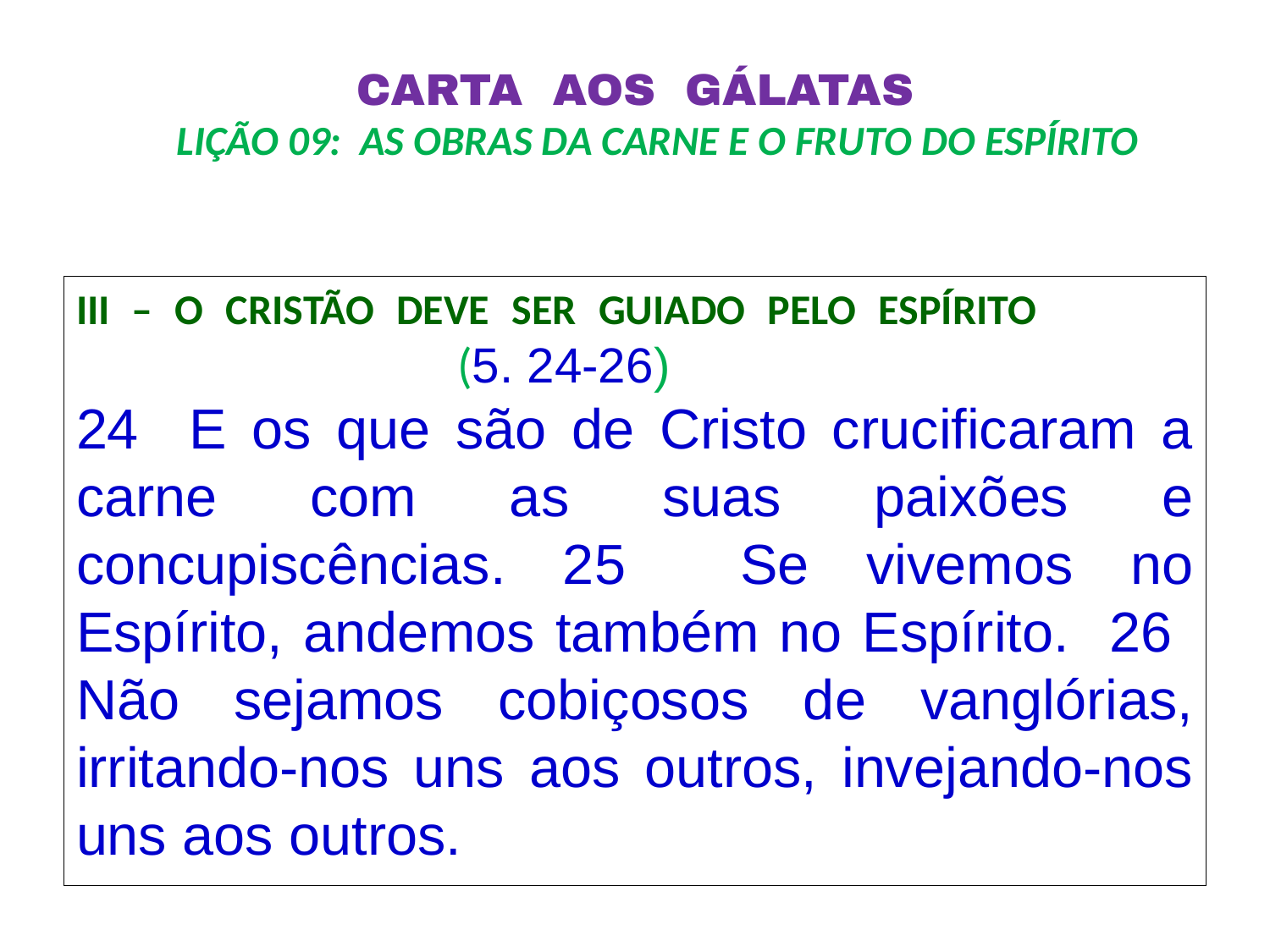

# CARTA  AOS  GÁLATAS LIÇÃO 09:  AS OBRAS DA CARNE E O FRUTO DO ESPÍRITO
III – O CRISTÃO DEVE SER GUIADO PELO ESPÍRITO				      	(5. 24-26)
24  E os que são de Cristo crucificaram a carne com as suas paixões e concupiscências. 25  Se vivemos no Espírito, andemos também no Espírito.  26  Não sejamos cobiçosos de vanglórias, irritando-nos uns aos outros, invejando-nos uns aos outros.